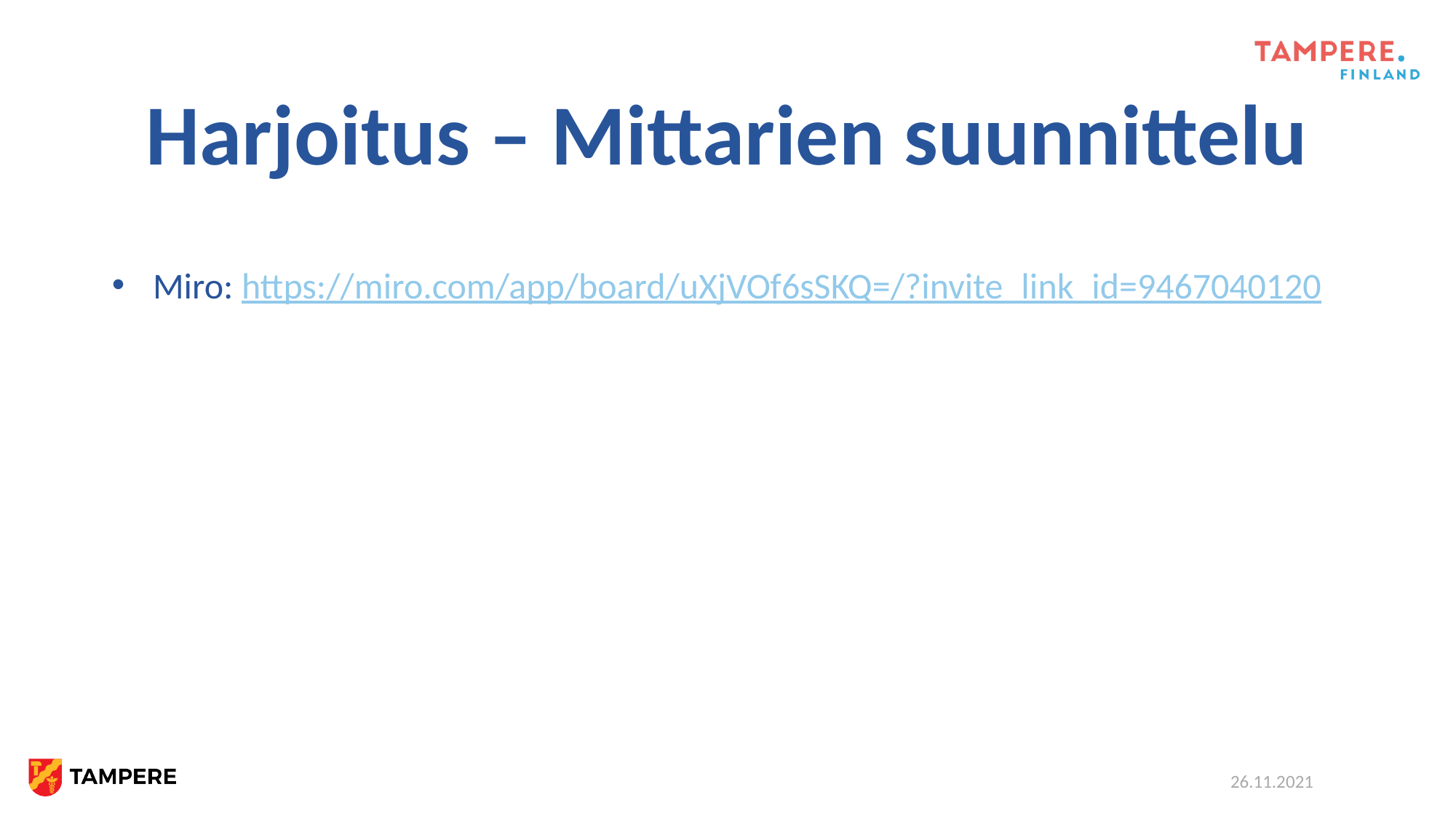

# Harjoitus – Mittarien suunnittelu
Miro: https://miro.com/app/board/uXjVOf6sSKQ=/?invite_link_id=9467040120
26.11.2021